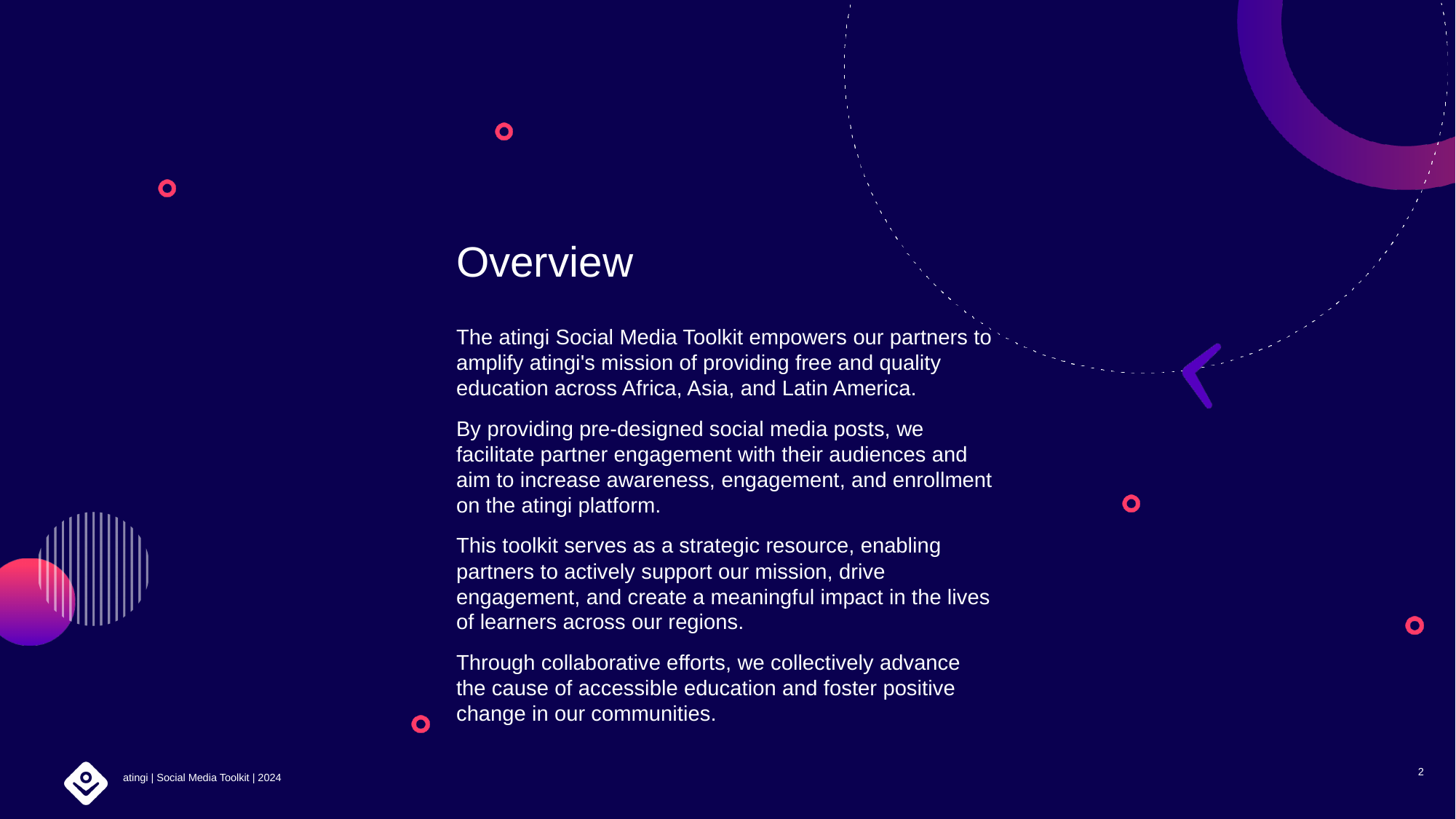

# Overview
The atingi Social Media Toolkit empowers our partners to amplify atingi's mission of providing free and quality education across Africa, Asia, and Latin America.
By providing pre-designed social media posts, we facilitate partner engagement with their audiences and aim to increase awareness, engagement, and enrollment on the atingi platform.
This toolkit serves as a strategic resource, enabling partners to actively support our mission, drive engagement, and create a meaningful impact in the lives of learners across our regions.
Through collaborative efforts, we collectively advance the cause of accessible education and foster positive change in our communities.
2
atingi | Social Media Toolkit | 2024